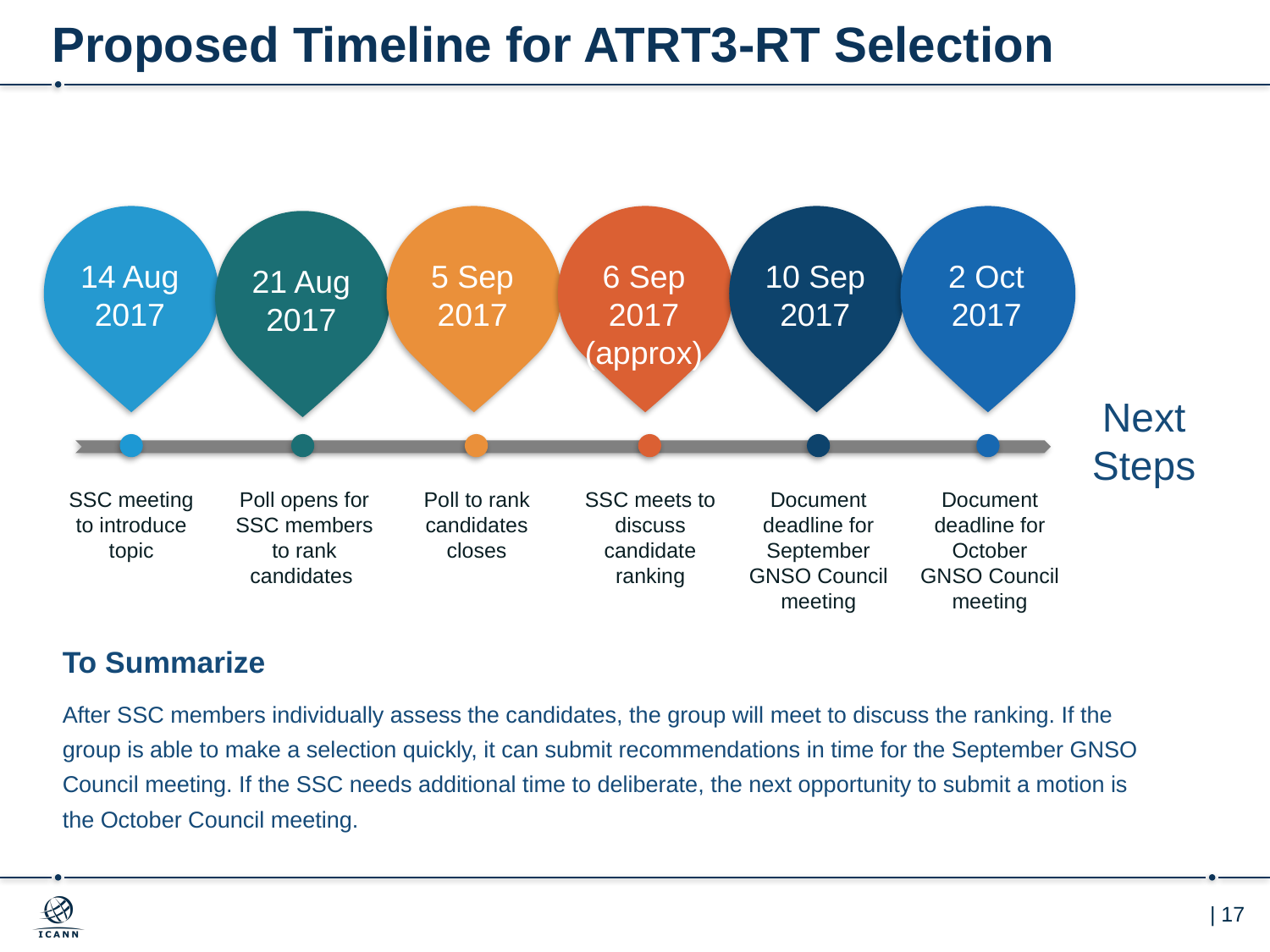

# Proposed Timeline for ATRT3-RT Selection

14 Aug
2017

5 Sep
2017

6 Sep 2017 (approx)

10 Sep 2017

2 Oct
2017

21 Aug 2017

Next
Steps

SSC meeting to introduce topic
Poll opens for SSC members to rank candidates
Poll to rank candidates closes
SSC meets to discuss candidate ranking
Document deadline for September GNSO Council meeting
Document deadline for October GNSO Council meeting
To Summarize
After SSC members individually assess the candidates, the group will meet to discuss the ranking. If the group is able to make a selection quickly, it can submit recommendations in time for the September GNSO Council meeting. If the SSC needs additional time to deliberate, the next opportunity to submit a motion is the October Council meeting.